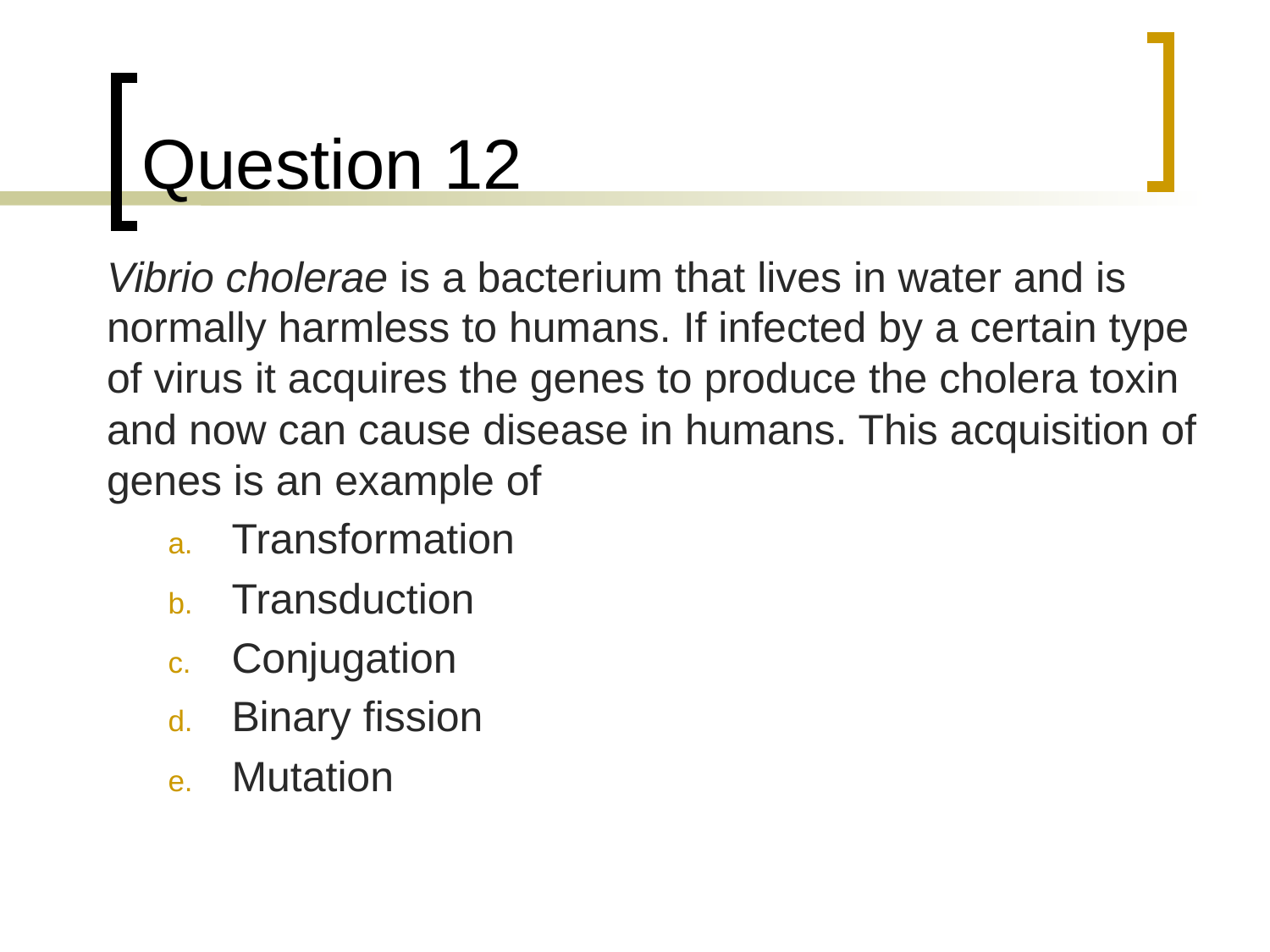

# Question 12
	Vibrio cholerae is a bacterium that lives in water and is normally harmless to humans. If infected by a certain type of virus it acquires the genes to produce the cholera toxin and now can cause disease in humans. This acquisition of genes is an example of
Transformation
Transduction
Conjugation
Binary fission
Mutation